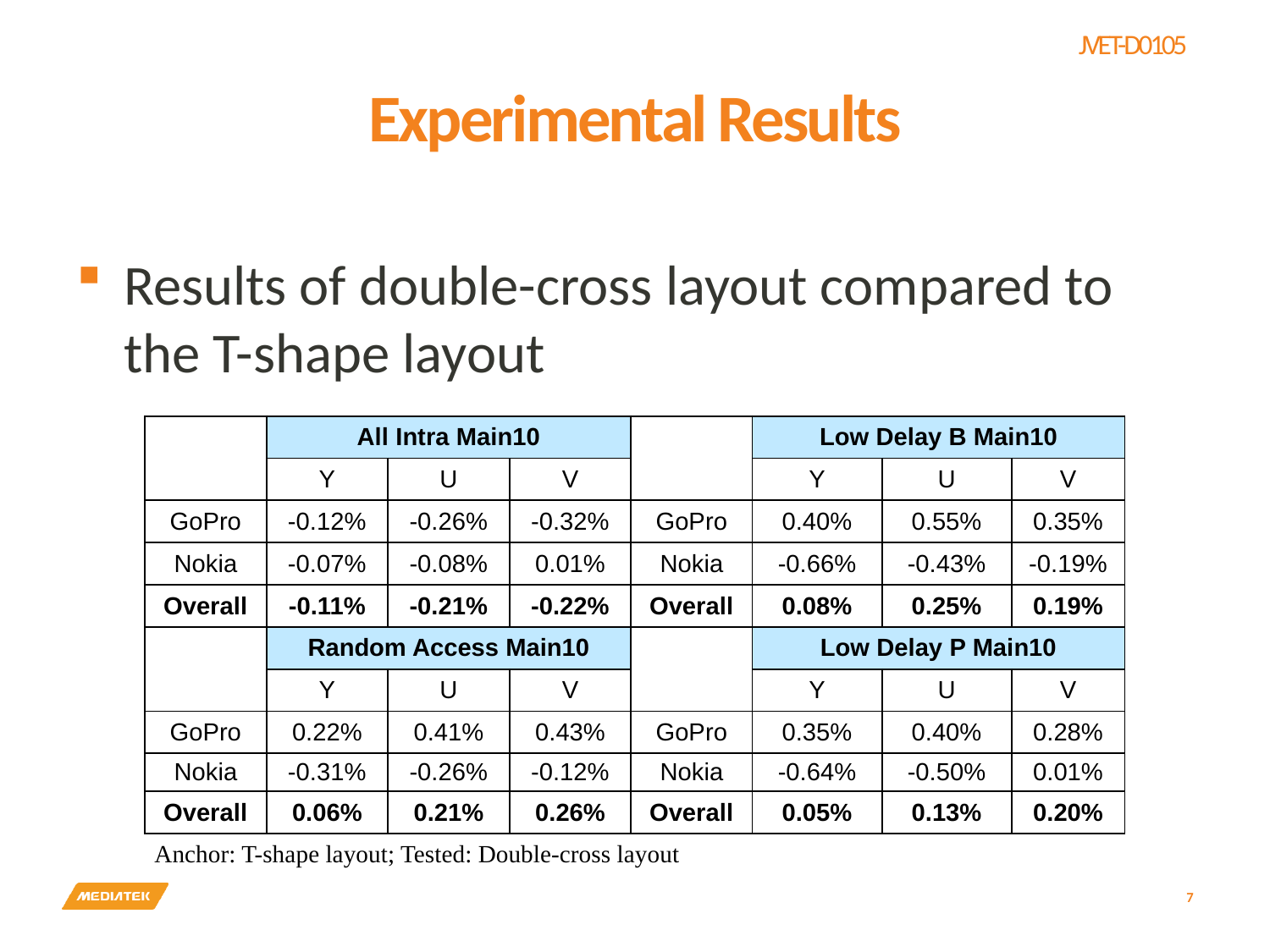

# Experimental Results
Results of double-cross layout compared to the T-shape layout
|  | All Intra Main10 |  |  |  | Low Delay B Main10 |  |  |
| --- | --- | --- | --- | --- | --- | --- | --- |
|  | Y | U | V |  | Y | U | V |
| GoPro | -0.12% | -0.26% | -0.32% | GoPro | 0.40% | 0.55% | 0.35% |
| Nokia | -0.07% | -0.08% | 0.01% | Nokia | -0.66% | -0.43% | -0.19% |
| Overall | -0.11% | -0.21% | -0.22% | Overall | 0.08% | 0.25% | 0.19% |
|  | Random Access Main10 |  |  |  | Low Delay P Main10 |  |  |
|  | Y | U | V |  | Y | U | V |
| GoPro | 0.22% | 0.41% | 0.43% | GoPro | 0.35% | 0.40% | 0.28% |
| Nokia | -0.31% | -0.26% | -0.12% | Nokia | -0.64% | -0.50% | 0.01% |
| Overall | 0.06% | 0.21% | 0.26% | Overall | 0.05% | 0.13% | 0.20% |
| Anchor: T-shape layout; Tested: Double-cross layout |  |  |  |  |  |  |  |
7